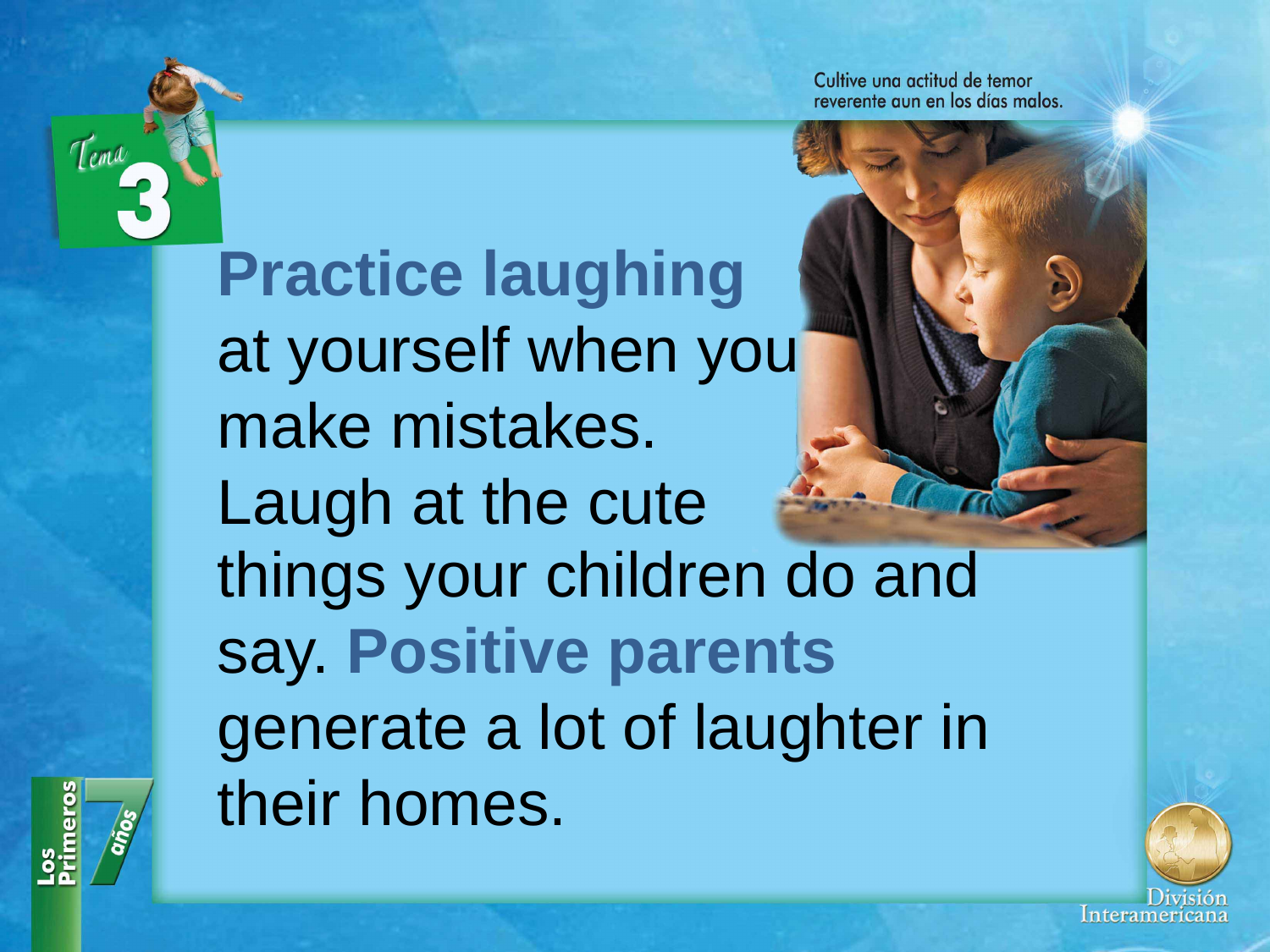

Practice laughing at yourself when you make mistakes. Laugh at the cute
things your children do and say. Positive parents generate a lot of laughter in their homes.